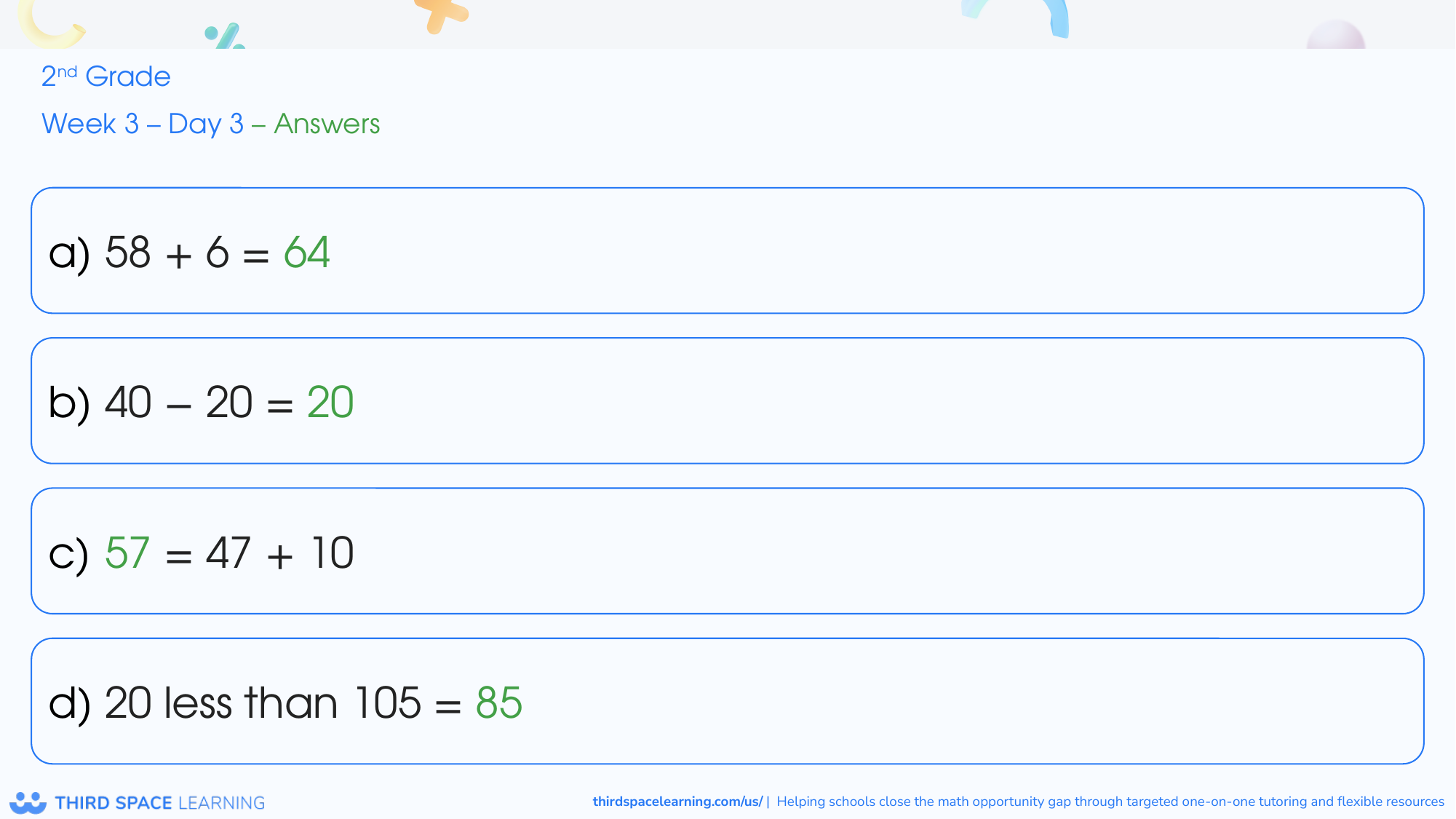

2nd Grade
Week 3 – Day 3 – Answers
58 + 6 = 64
40 − 20 = 20
57 = 47 + 10
20 less than 105 = 85